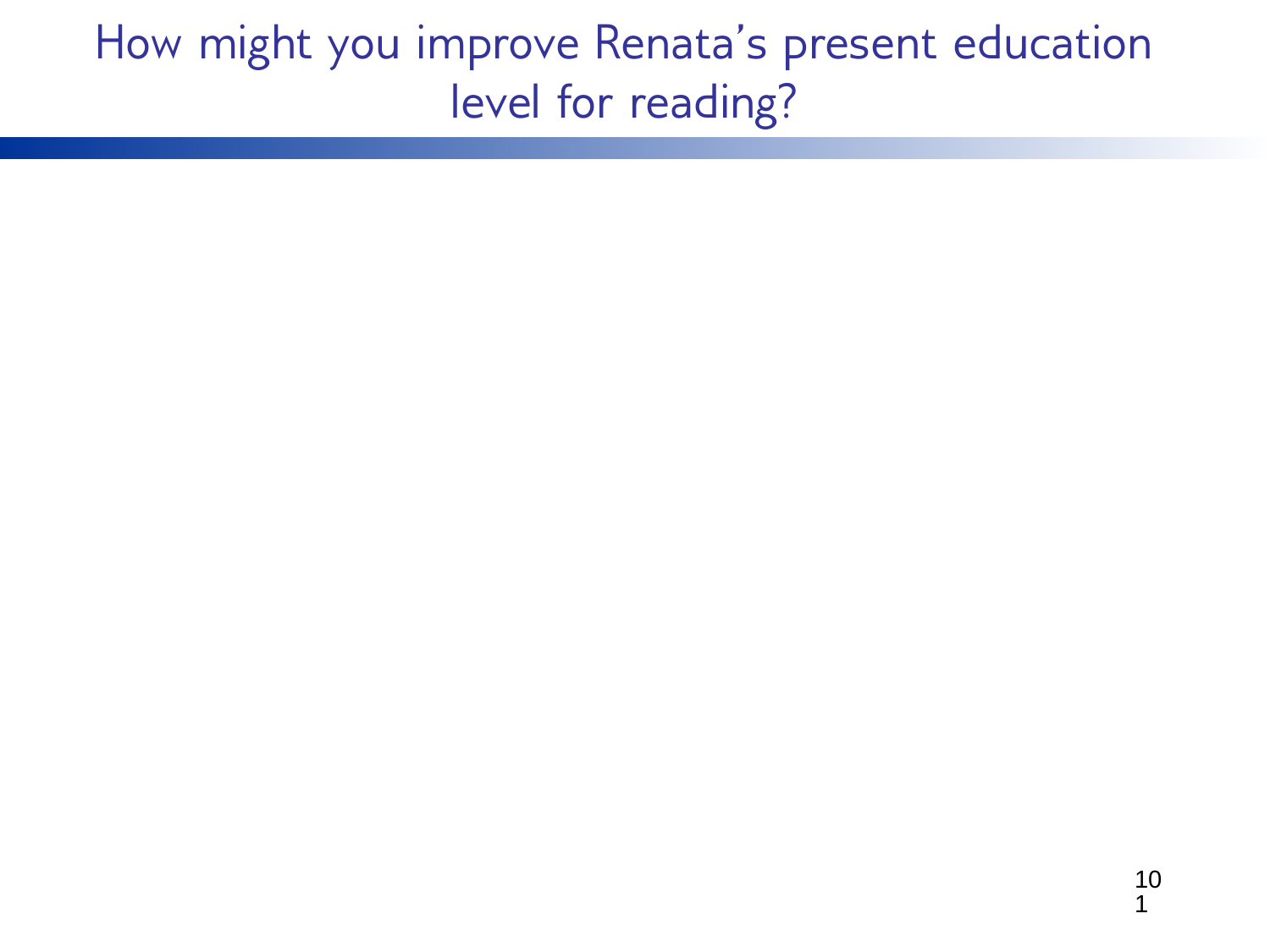

# How might you improve Renata’s present education level for reading?

101